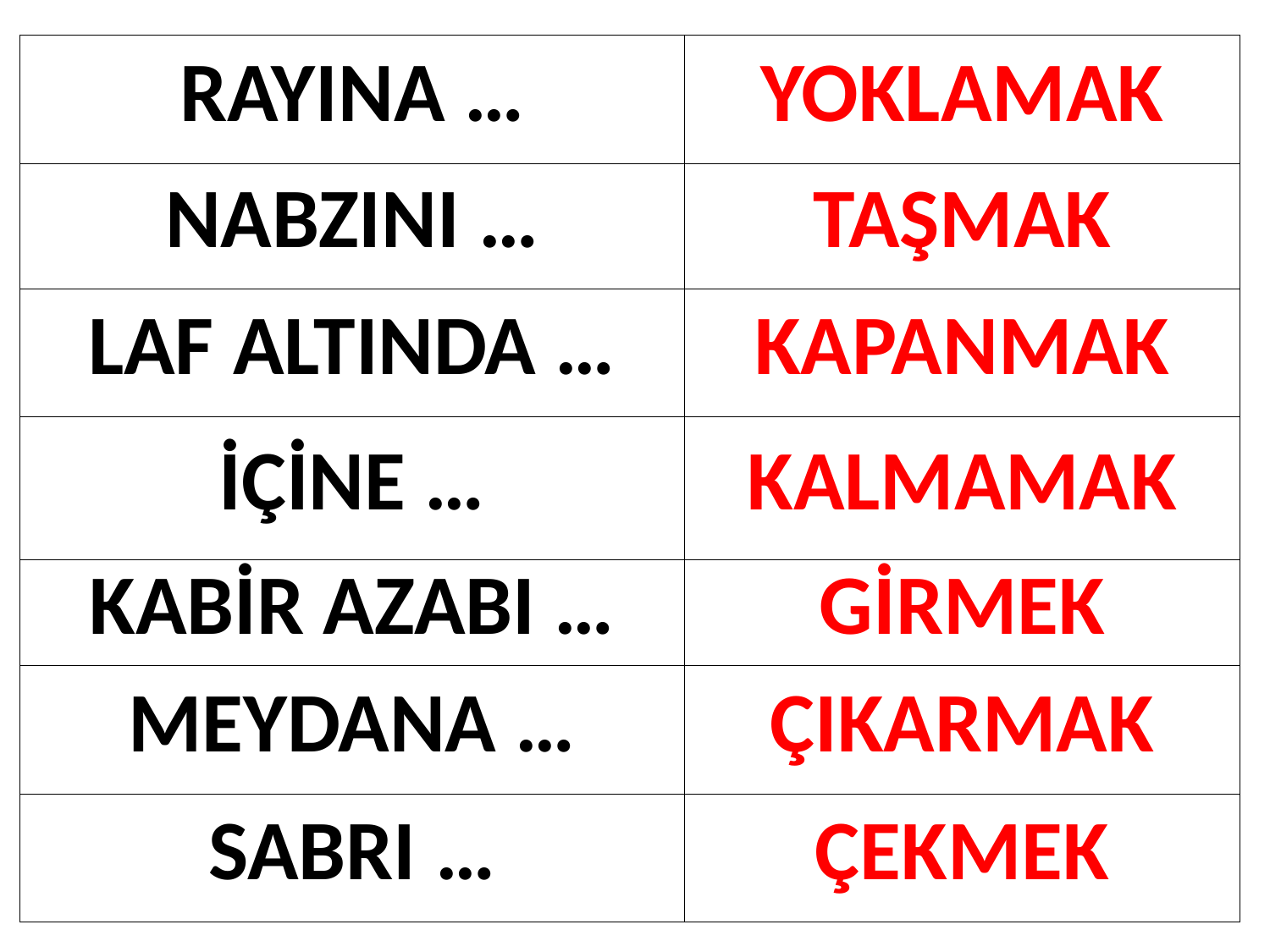

| RAYINA … | YOKLAMAK |
| --- | --- |
| NABZINI … | TAŞMAK |
| LAF ALTINDA … | KAPANMAK |
| İÇİNE … | KALMAMAK |
| KABİR AZABI … | GİRMEK |
| MEYDANA … | ÇIKARMAK |
| SABRI … | ÇEKMEK |